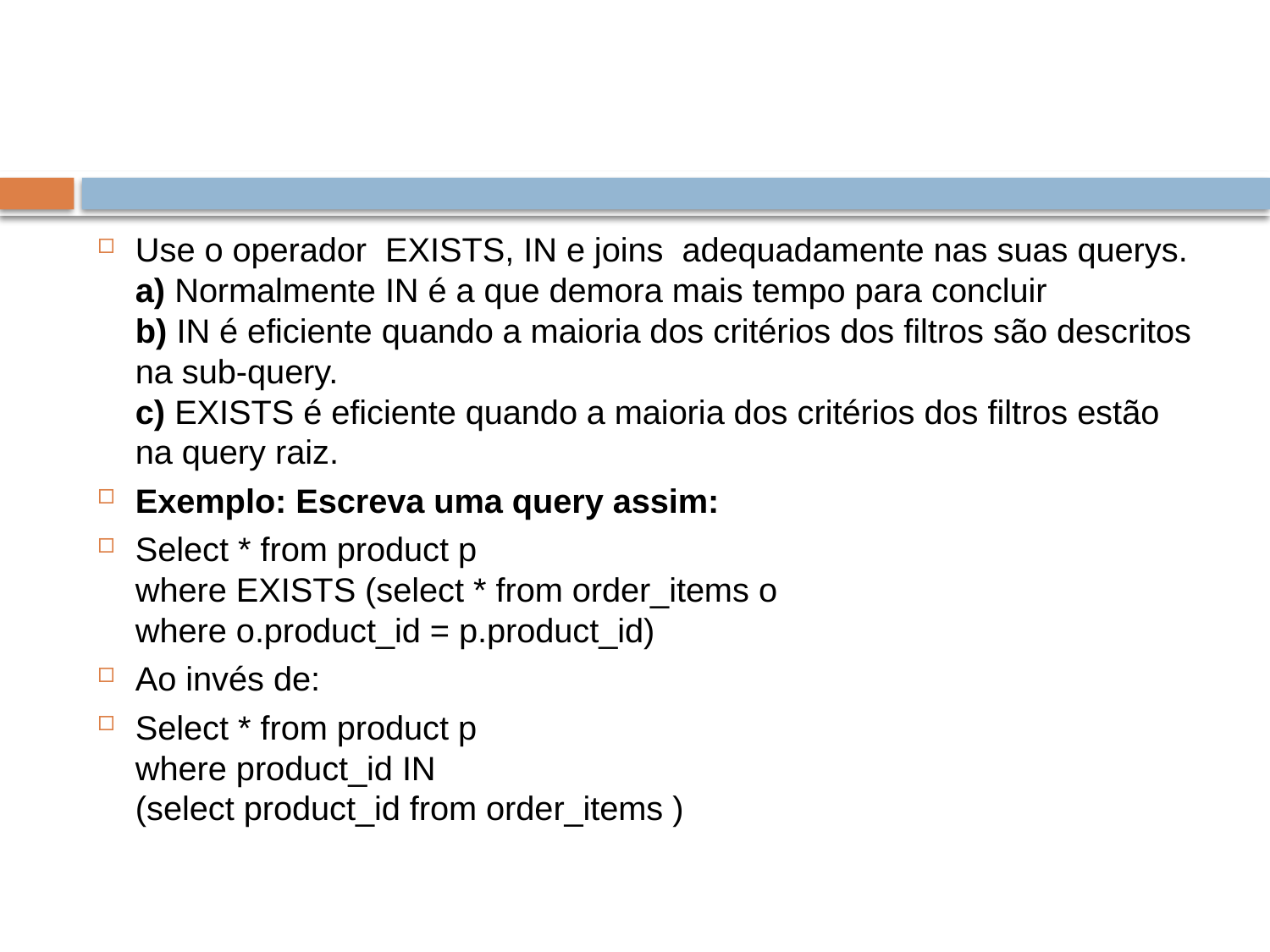

#
Use o operador  EXISTS, IN e joins  adequadamente nas suas querys.
a) Normalmente IN é a que demora mais tempo para concluir
b) IN é eficiente quando a maioria dos critérios dos filtros são descritos na sub-query.
c) EXISTS é eficiente quando a maioria dos critérios dos filtros estão na query raiz.
Exemplo: Escreva uma query assim:
Select * from product p
where EXISTS (select * from order_items o
where o.product_id = p.product_id)
Ao invés de:
Select * from product p
where product_id IN
(select product_id from order_items )